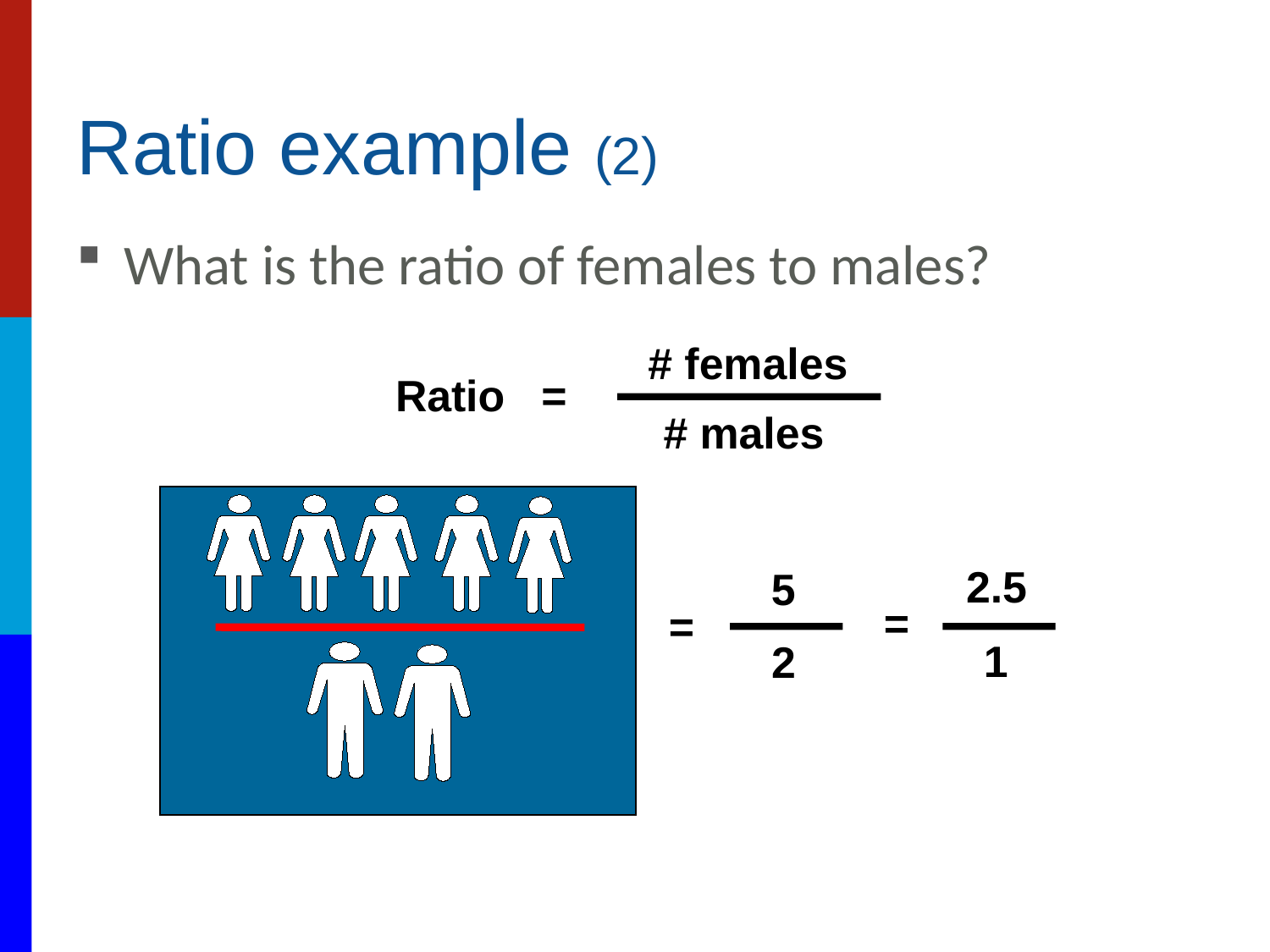

# Ratio example (2)
What is the ratio of females to males?
# females
Ratio   =

# males

2.5

1
=
5

2
=